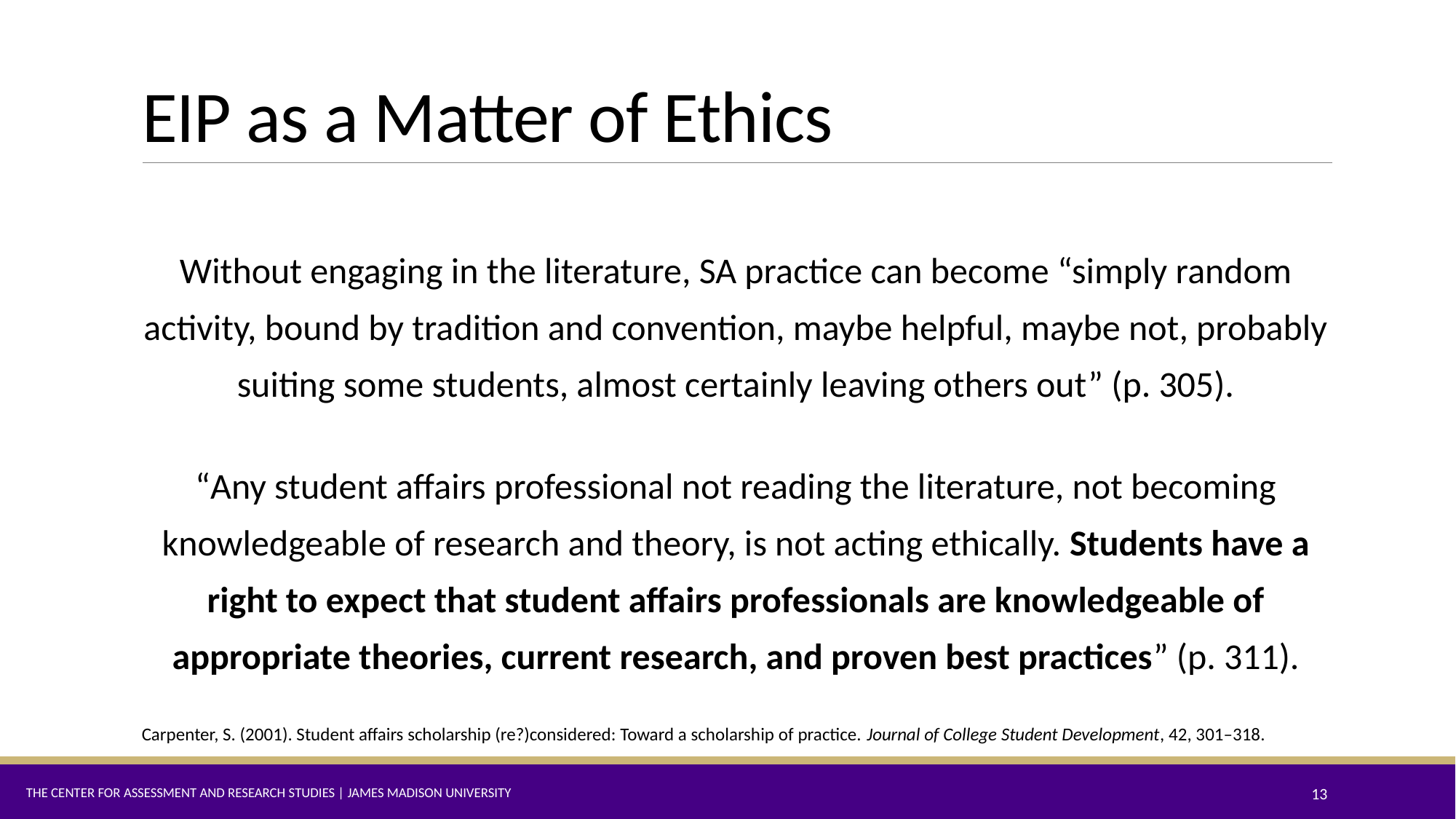

# EIP as a Matter of Ethics
Without engaging in the literature, SA practice can become “simply random activity, bound by tradition and convention, maybe helpful, maybe not, probably suiting some students, almost certainly leaving others out” (p. 305).
“Any student affairs professional not reading the literature, not becoming knowledgeable of research and theory, is not acting ethically. Students have a right to expect that student affairs professionals are knowledgeable of appropriate theories, current research, and proven best practices” (p. 311).
Carpenter, S. (2001). Student affairs scholarship (re?)considered: Toward a scholarship of practice. Journal of College Student Development, 42, 301–318.
The Center for Assessment and Research Studies | James Madison University
13